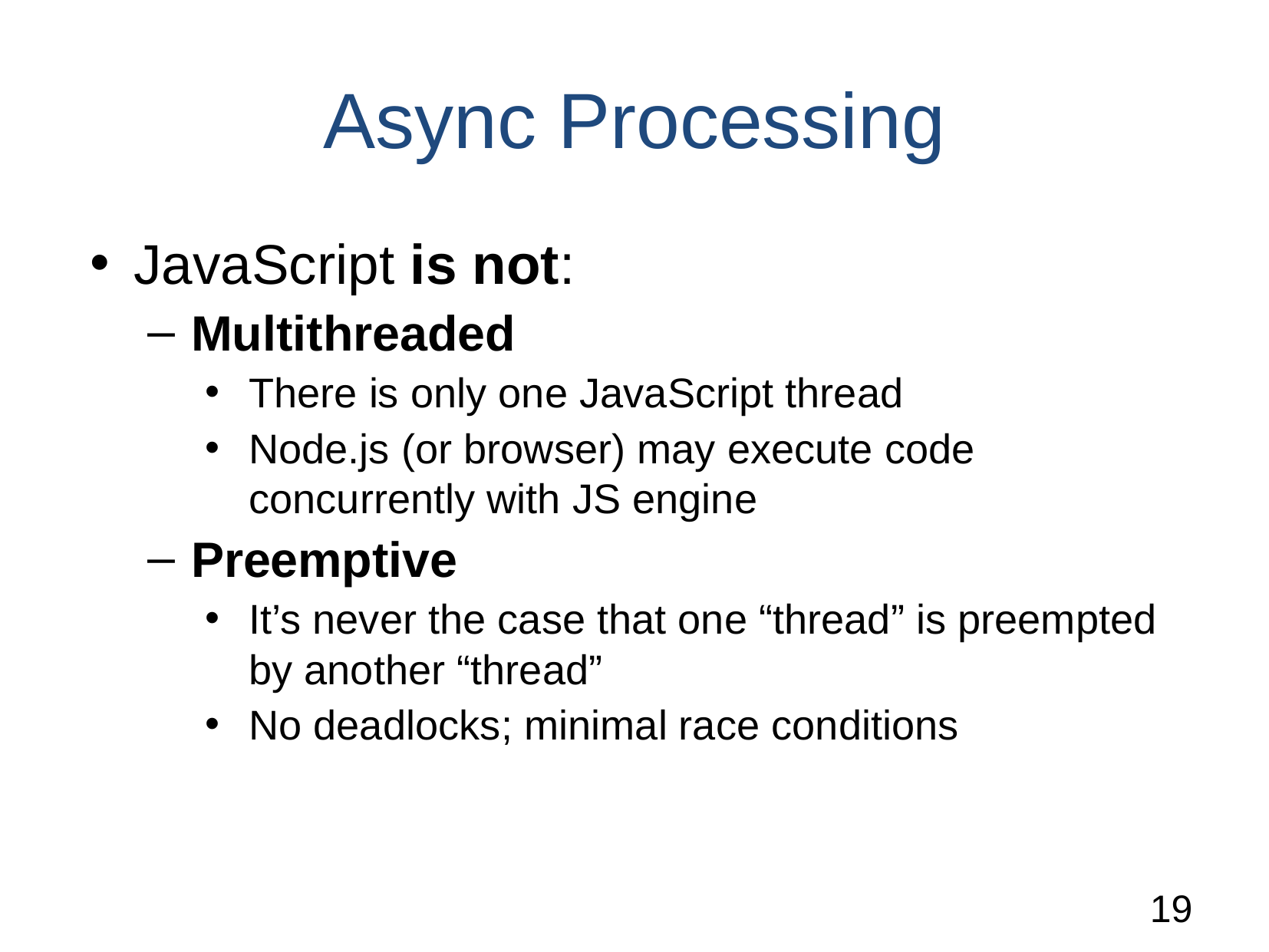

# Async Processing
JavaScript is not:
Multithreaded
There is only one JavaScript thread
Node.js (or browser) may execute code concurrently with JS engine
Preemptive
It’s never the case that one “thread” is preempted by another “thread”
No deadlocks; minimal race conditions

19